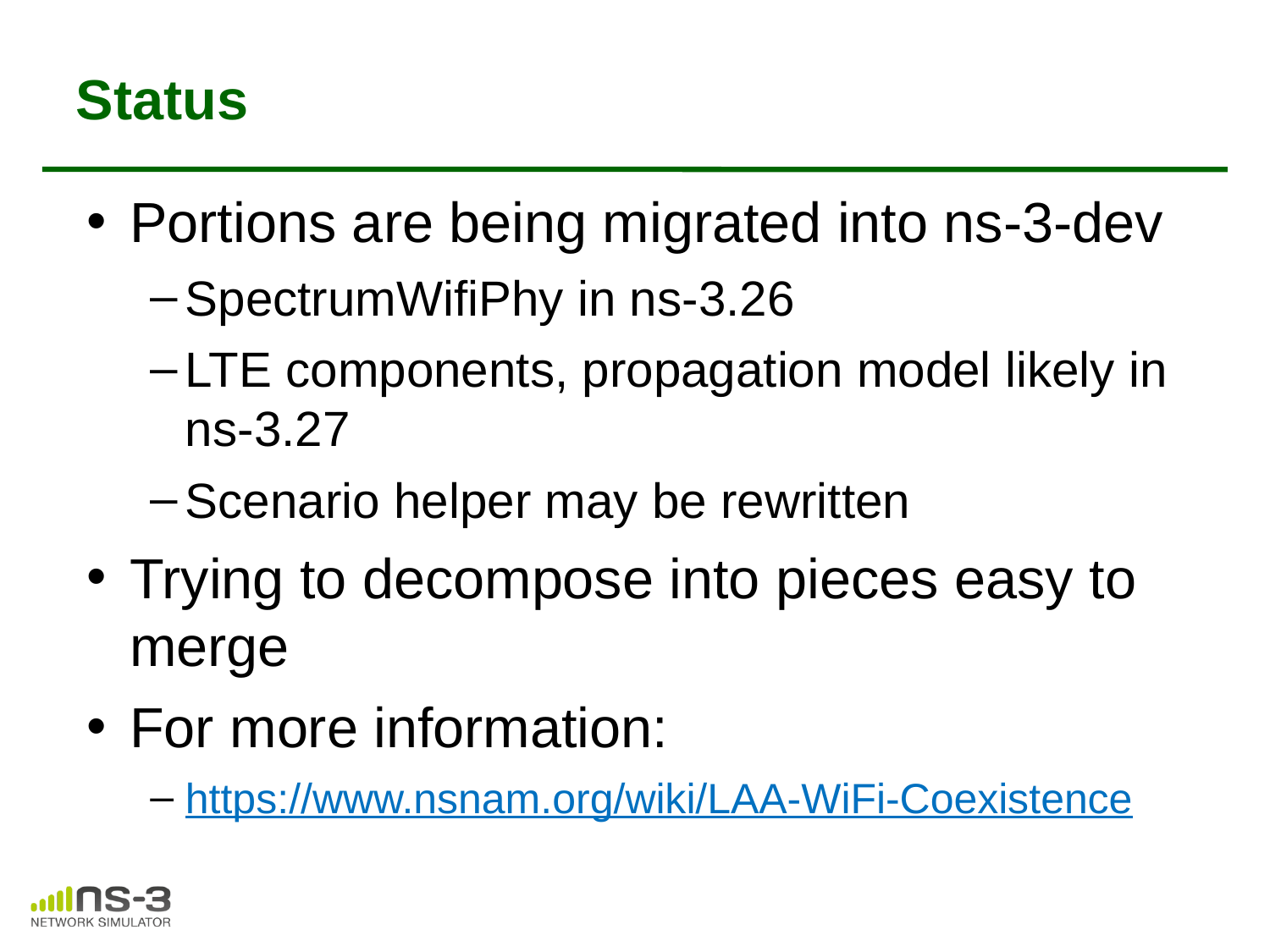

# Status
Portions are being migrated into ns-3-dev
SpectrumWifiPhy in ns-3.26
LTE components, propagation model likely in ns-3.27
Scenario helper may be rewritten
Trying to decompose into pieces easy to merge
For more information:
https://www.nsnam.org/wiki/LAA-WiFi-Coexistence